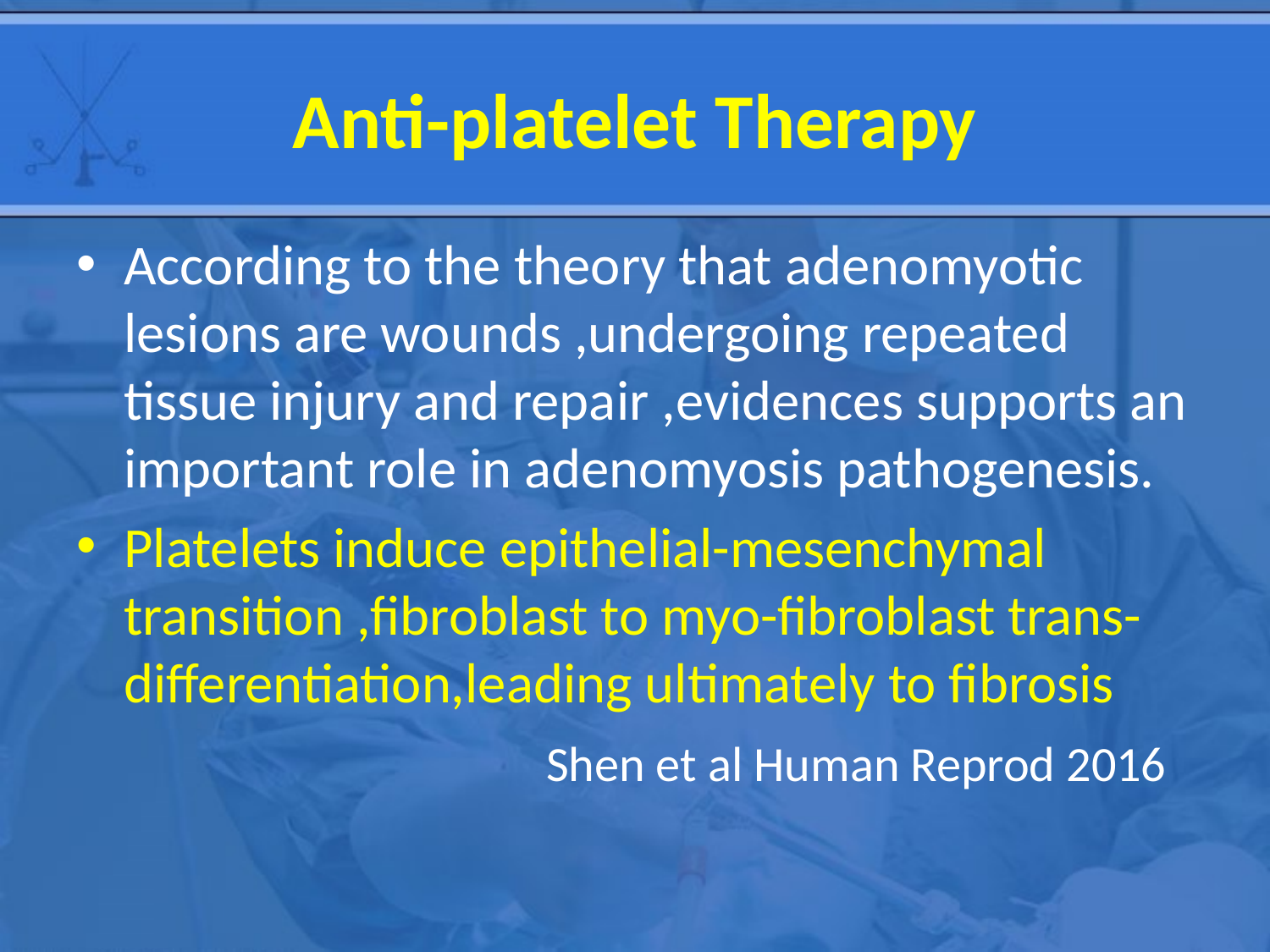

# Anti-platelet Therapy
According to the theory that adenomyotic lesions are wounds ,undergoing repeated tissue injury and repair ,evidences supports an important role in adenomyosis pathogenesis.
Platelets induce epithelial-mesenchymal transition ,fibroblast to myo-fibroblast trans-differentiation,leading ultimately to fibrosis
                                     Shen et al Human Reprod 2016